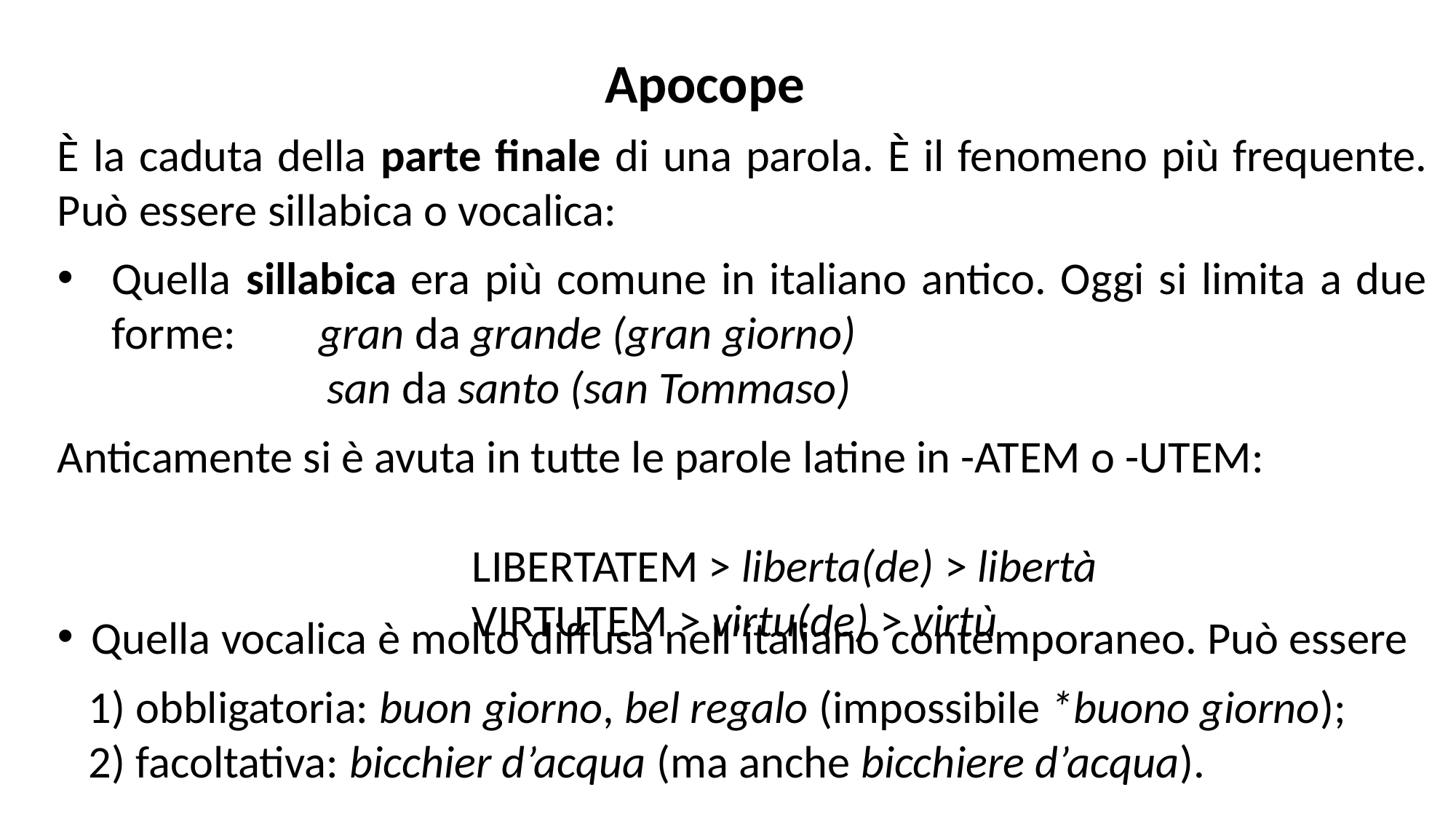

Apocope
È la caduta della parte finale di una parola. È il fenomeno più frequente. Può essere sillabica o vocalica:

Quella sillabica era più comune in italiano antico. Oggi si limita a due forme:        gran da grande (gran giorno)
                          san da santo (san Tommaso)

Anticamente si è avuta in tutte le parole latine in -ATEM o -UTEM:
                                        LIBERTATEM > liberta(de) > libertà
                                        VIRTUTEM > virtu(de) > virtù
Quella vocalica è molto diffusa nell’italiano contemporaneo. Può essere

   1) obbligatoria: buon giorno, bel regalo (impossibile *buono giorno);
   2) facoltativa: bicchier d’acqua (ma anche bicchiere d’acqua).